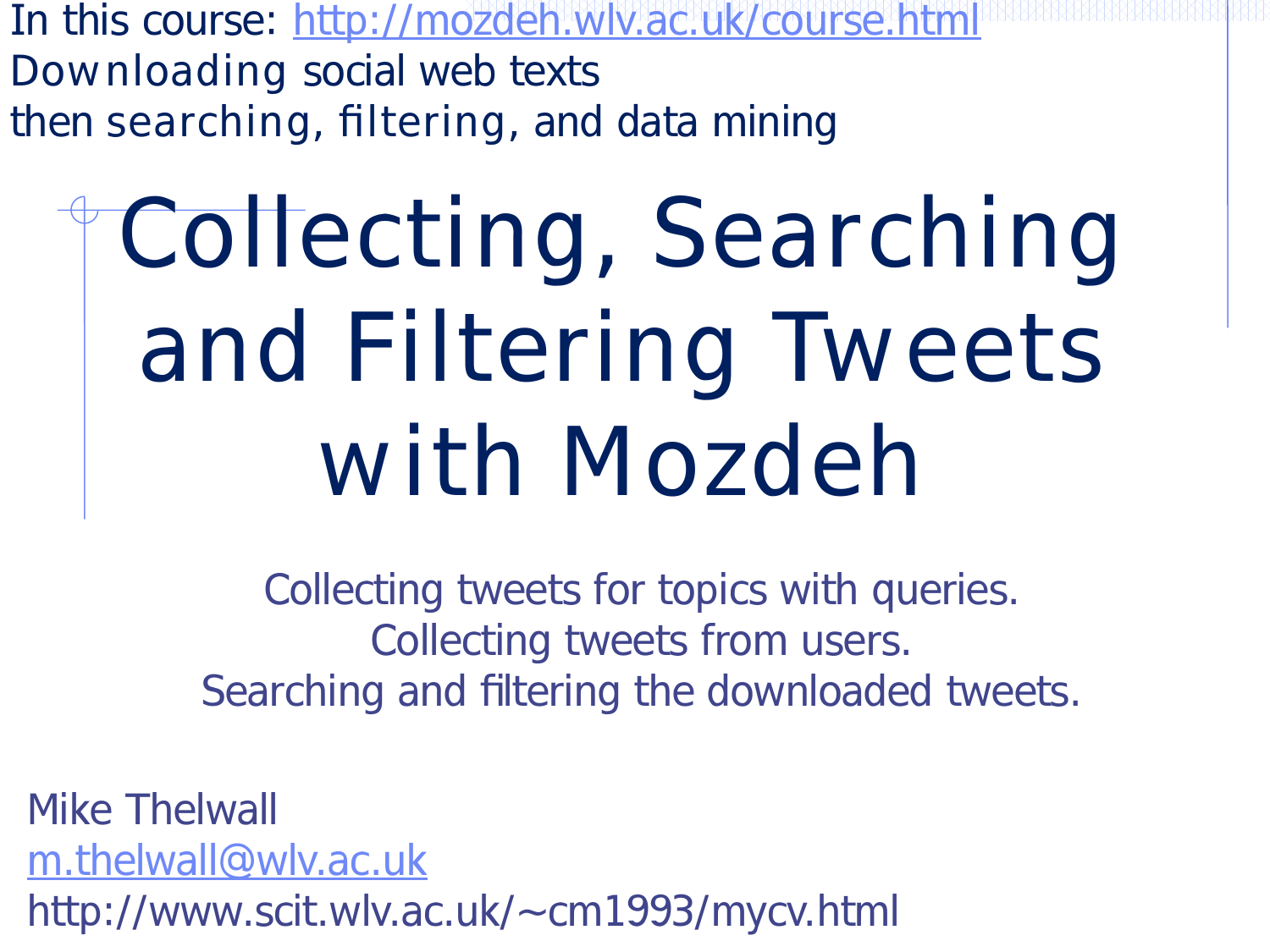

In this course: http://mozdeh.wlv.ac.uk/course.html
Downloading social web texts
then searching, filtering, and data mining
# Collecting, Searching and Filtering Tweets with Mozdeh
Collecting tweets for topics with queries.
Collecting tweets from users.
Searching and filtering the downloaded tweets.
Mike Thelwall
m.thelwall@wlv.ac.uk
http://www.scit.wlv.ac.uk/~cm1993/mycv.html